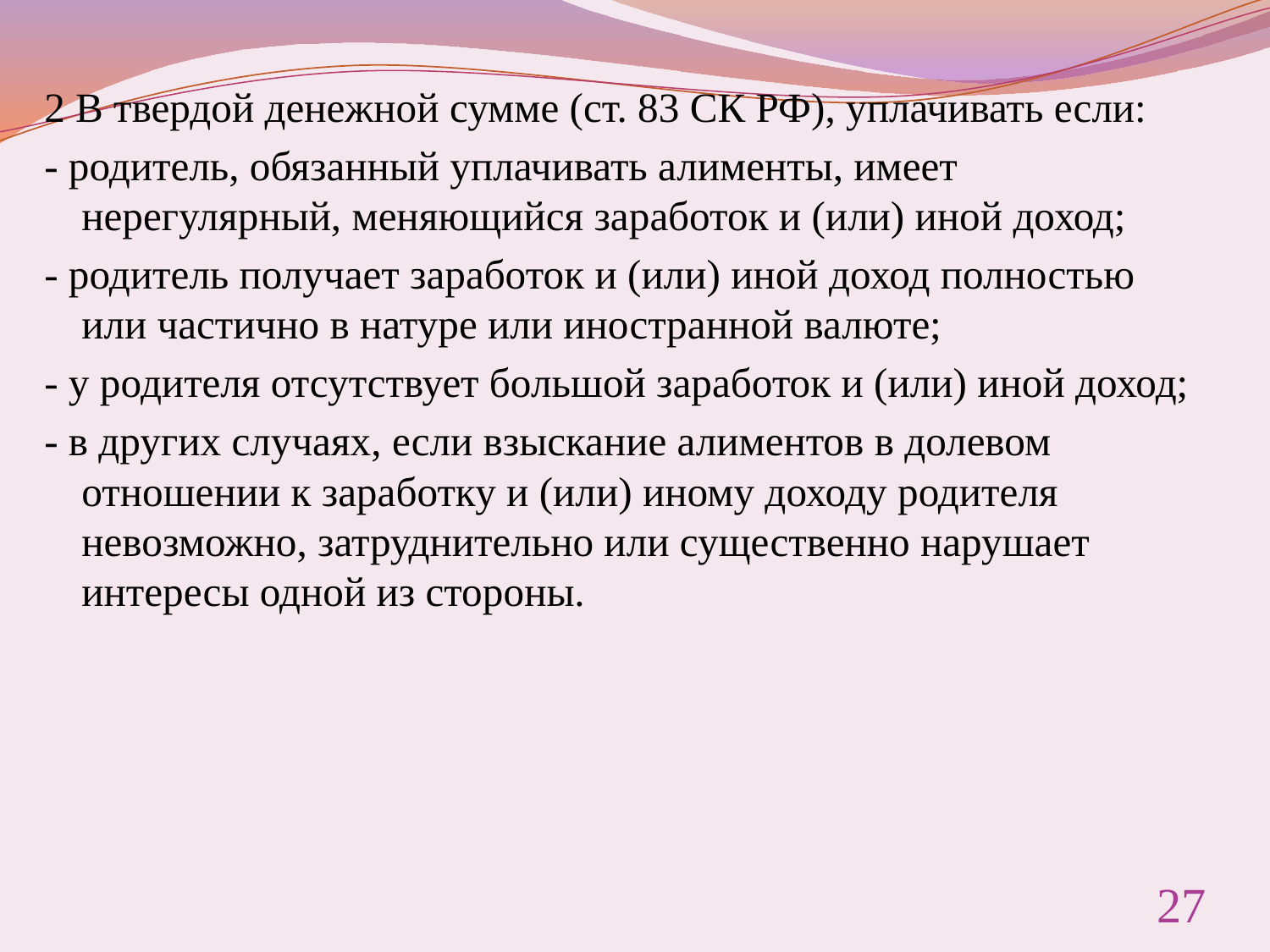

2 В твердой денежной сумме (ст. 83 СК РФ), уплачивать если:
- родитель, обязанный уплачивать алименты, имеет нерегулярный, меняющийся заработок и (или) иной доход;
- родитель получает заработок и (или) иной доход полностью или частично в натуре или иностранной валюте;
- у родителя отсутствует большой заработок и (или) иной доход;
- в других случаях, если взыскание алиментов в долевом отношении к заработку и (или) иному доходу родителя невозможно, затруднительно или существенно нарушает интересы одной из стороны.

27